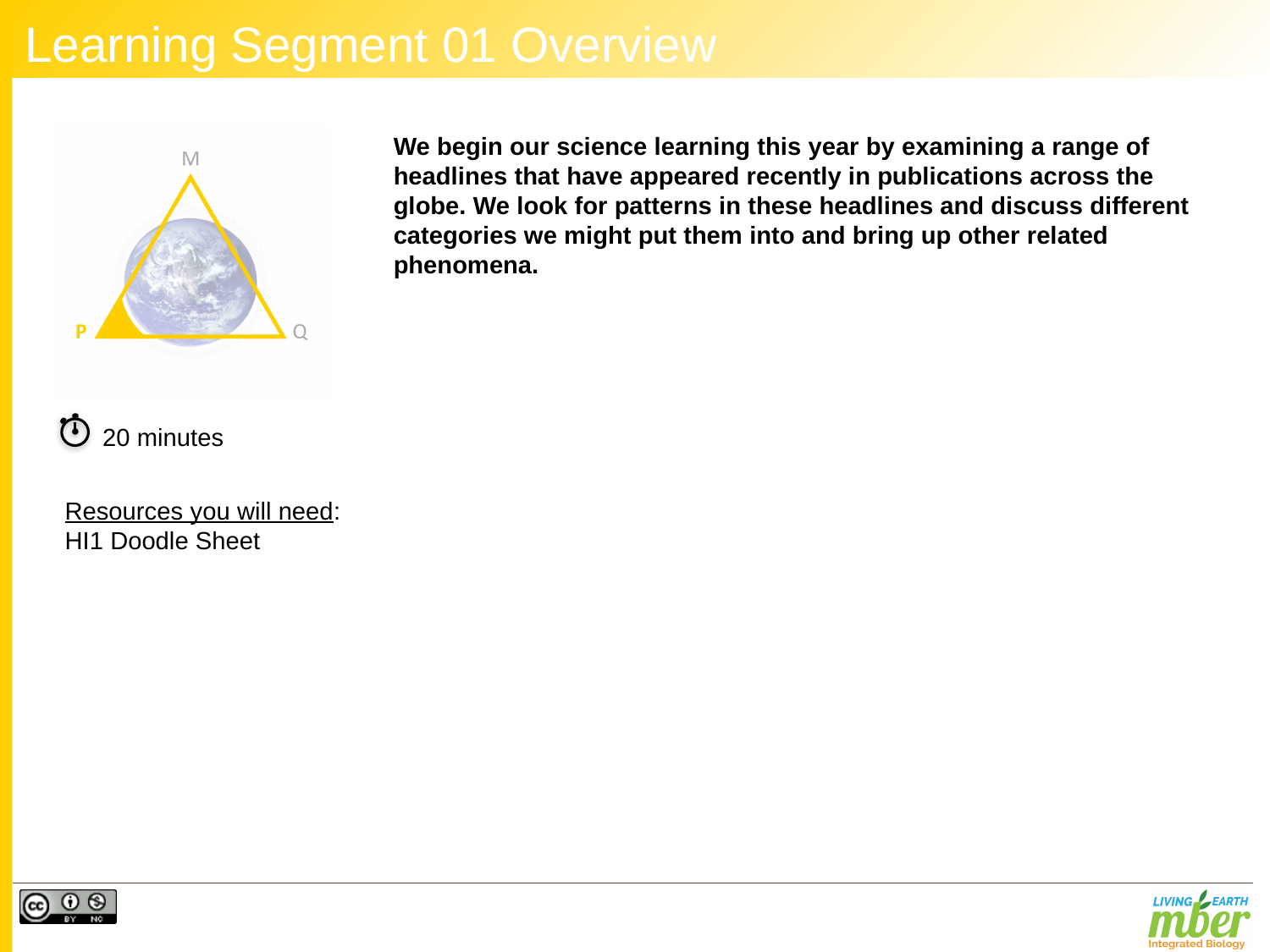

# Learning Segment 01 Overview
We begin our science learning this year by examining a range of headlines that have appeared recently in publications across the globe. We look for patterns in these headlines and discuss different categories we might put them into and bring up other related phenomena.

20 minutes
Resources you will need:
HI1 Doodle Sheet